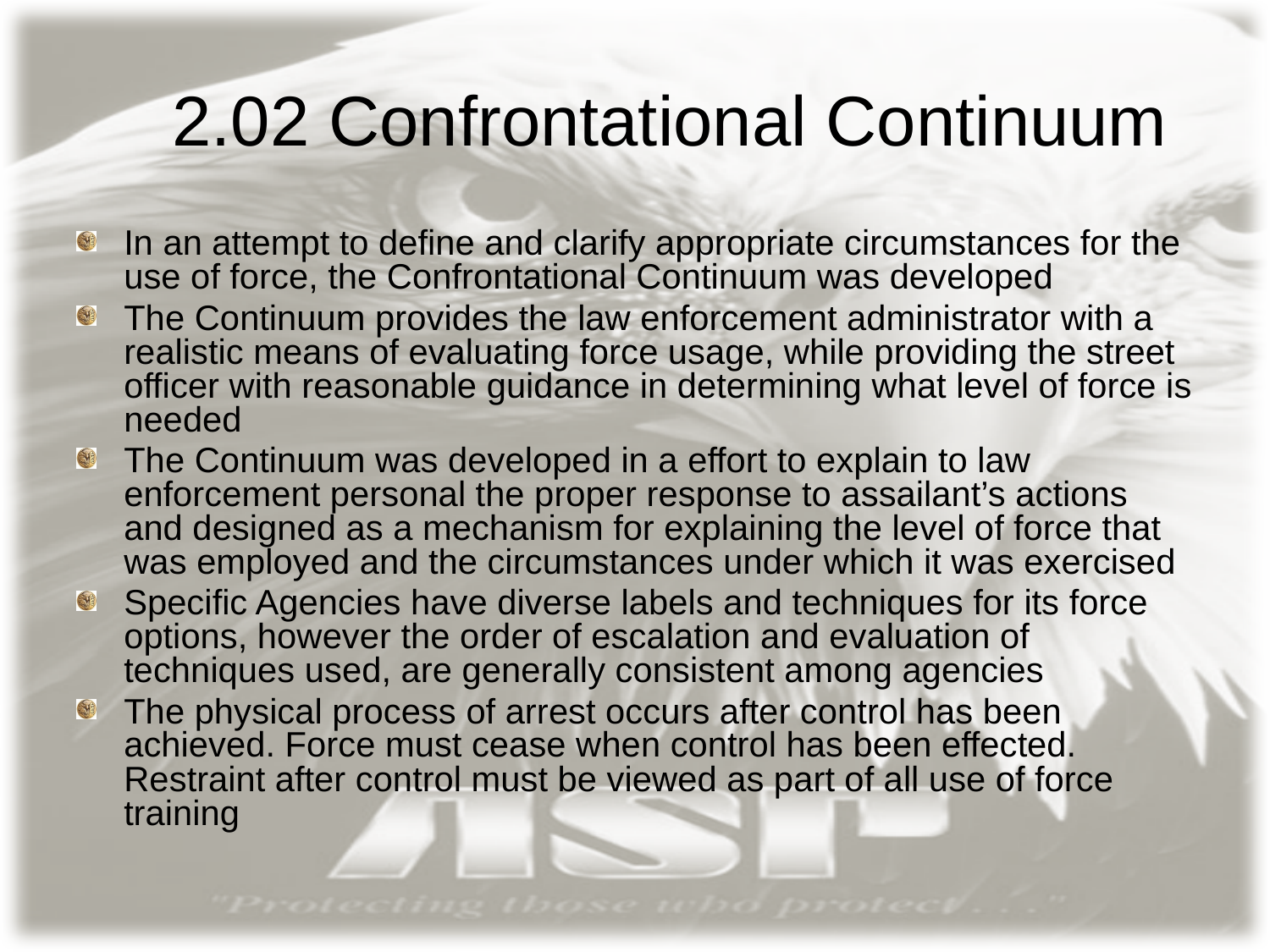

# 2.02 Confrontational Continuum
In an attempt to define and clarify appropriate circumstances for the use of force, the Confrontational Continuum was developed
The Continuum provides the law enforcement administrator with a realistic means of evaluating force usage, while providing the street officer with reasonable guidance in determining what level of force is needed
The Continuum was developed in a effort to explain to law enforcement personal the proper response to assailant’s actions and designed as a mechanism for explaining the level of force that was employed and the circumstances under which it was exercised
Specific Agencies have diverse labels and techniques for its force options, however the order of escalation and evaluation of techniques used, are generally consistent among agencies
The physical process of arrest occurs after control has been achieved. Force must cease when control has been effected. Restraint after control must be viewed as part of all use of force training